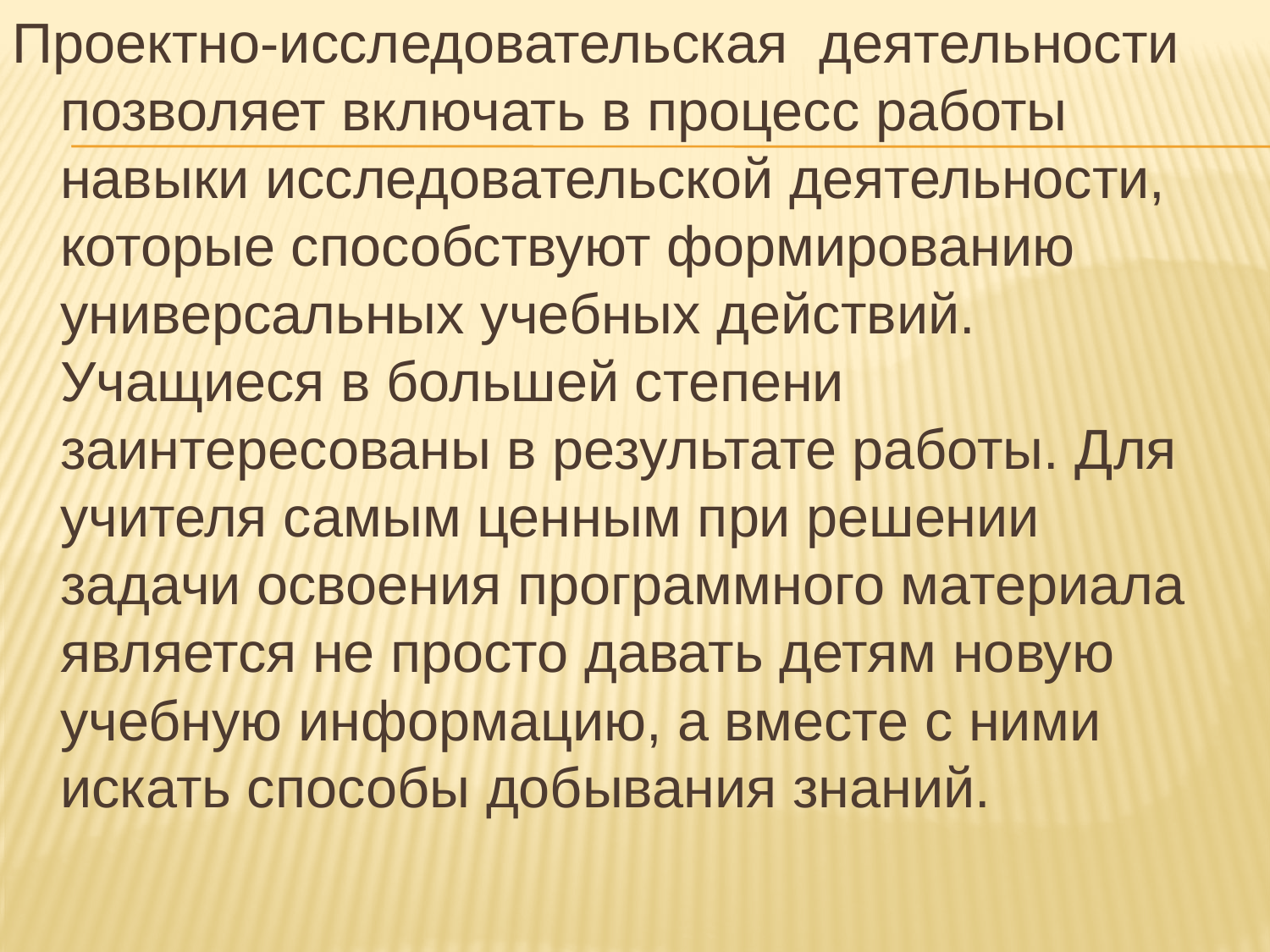

Проектно-исследовательская  деятельности позволяет включать в процесс работы навыки исследовательской деятельности, которые способствуют формированию универсальных учебных действий. Учащиеся в большей степени заинтересованы в результате работы. Для учителя самым ценным при решении задачи освоения программного материала является не просто давать детям новую учебную информацию, а вместе с ними искать способы добывания знаний.